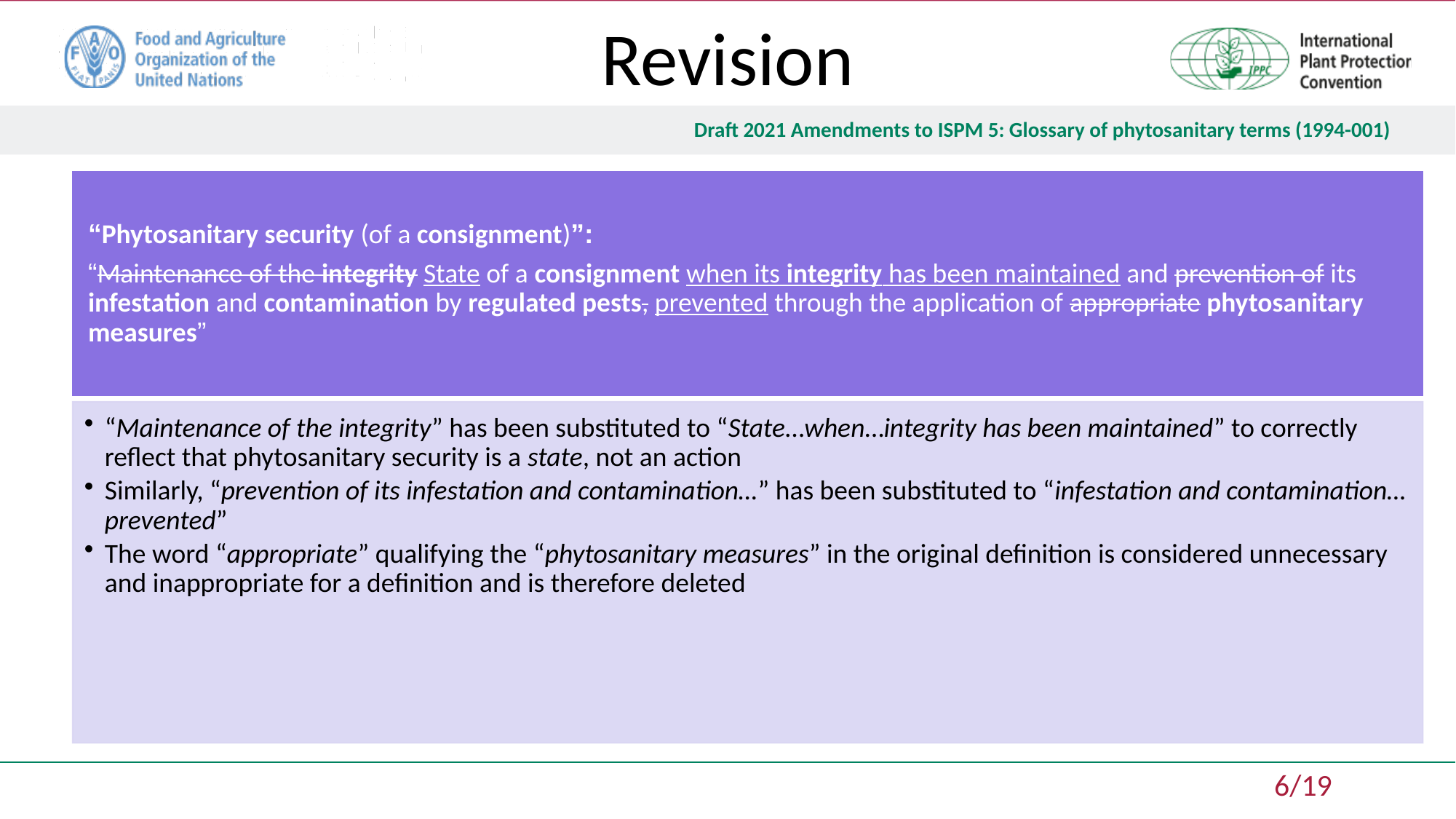

Revision
“Phytosanitary security (of a consignment)”:
“Maintenance of the integrity State of a consignment when its integrity has been maintained and prevention of its infestation and contamination by regulated pests, prevented through the application of appropriate phytosanitary measures”
“Maintenance of the integrity” has been substituted to “State…when…integrity has been maintained” to correctly reflect that phytosanitary security is a state, not an action
Similarly, “prevention of its infestation and contamination…” has been substituted to “infestation and contamination…prevented”
The word “appropriate” qualifying the “phytosanitary measures” in the original definition is considered unnecessary and inappropriate for a definition and is therefore deleted